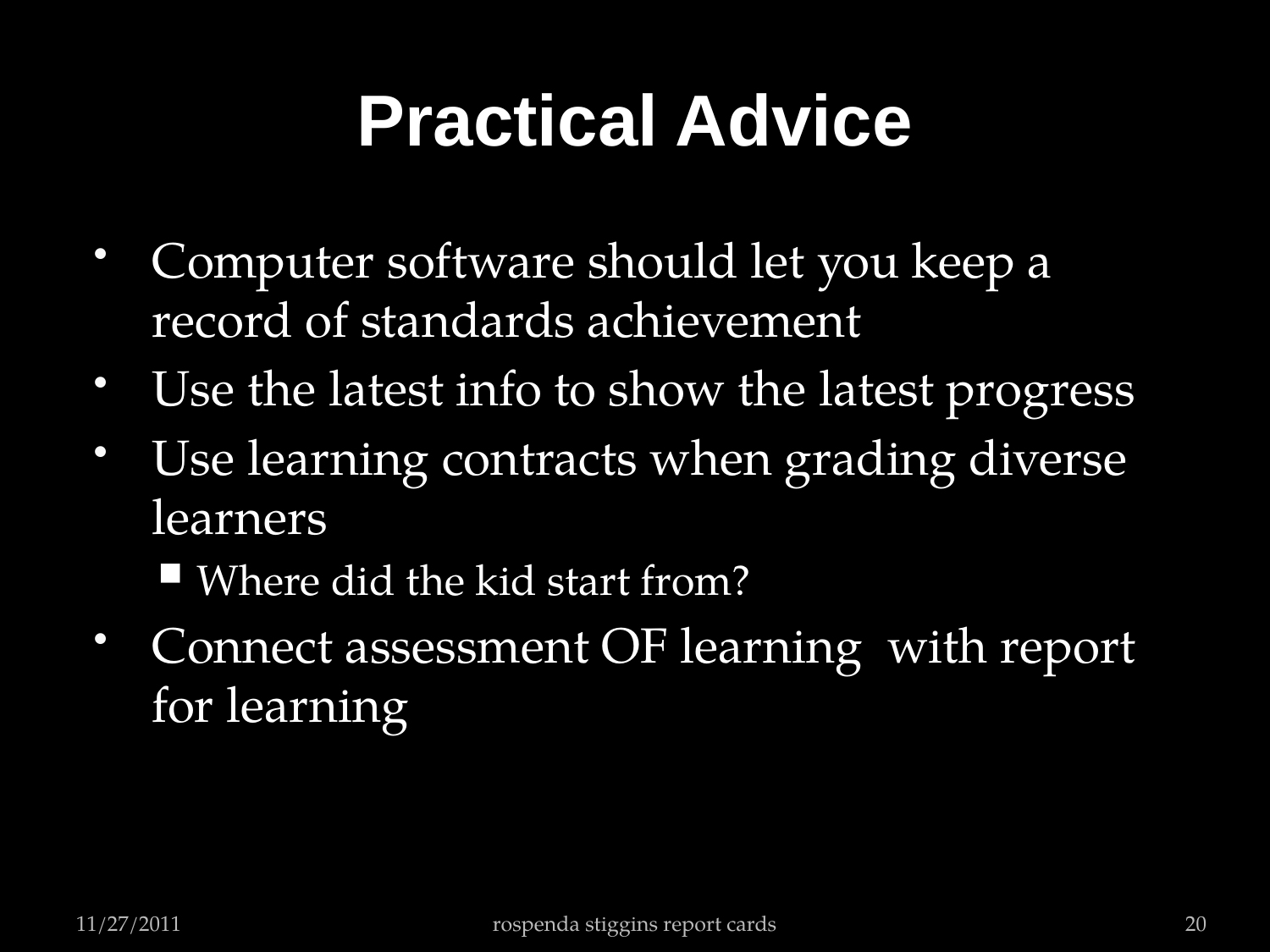

# Practical Advice
Computer software should let you keep a record of standards achievement
Use the latest info to show the latest progress
Use learning contracts when grading diverse learners
Where did the kid start from?
Connect assessment OF learning  with report for learning
11/27/2011
rospenda stiggins report cards
20